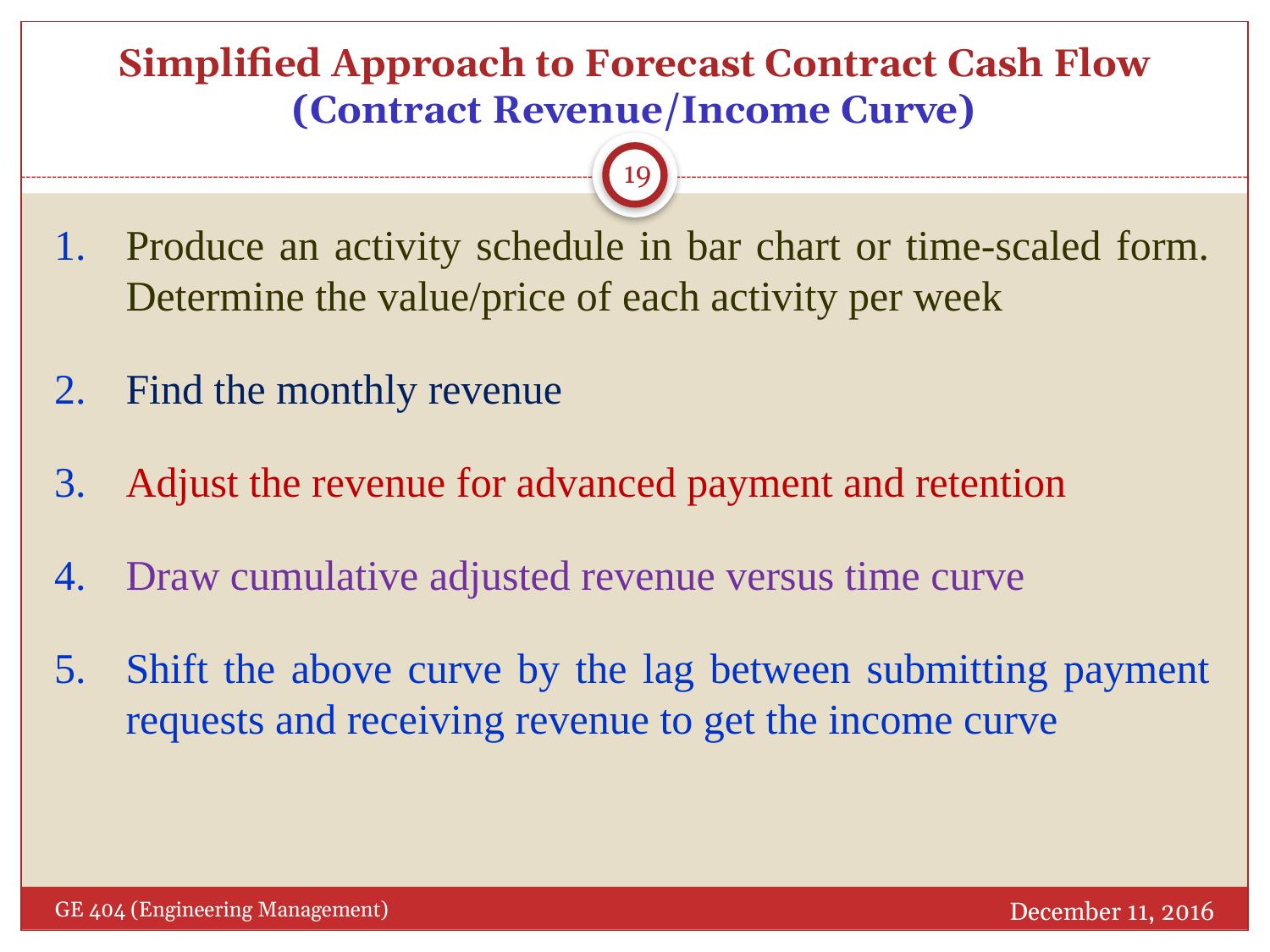

# Simplified Approach to Forecast Contract Cash Flow (Contract Revenue/Income Curve)
19
Produce an activity schedule in bar chart or time-scaled form. Determine the value/price of each activity per week
Find the monthly revenue
Adjust the revenue for advanced payment and retention
Draw cumulative adjusted revenue versus time curve
Shift the above curve by the lag between submitting payment requests and receiving revenue to get the income curve
December 11, 2016
GE 404 (Engineering Management)